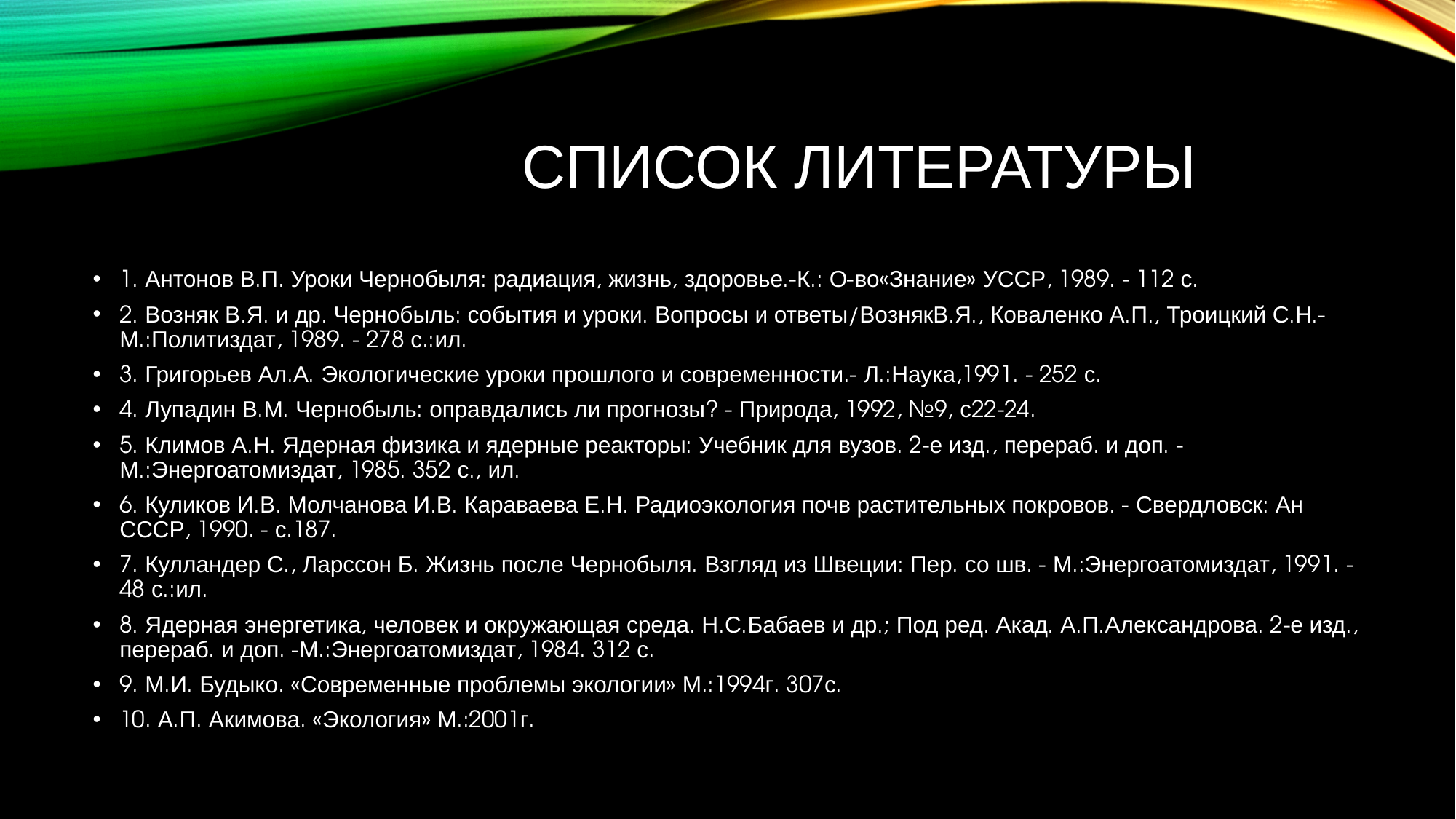

# Список литературы
1. Антонов В.П. Уроки Чернобыля: радиация, жизнь, здоровье.-К.: О-во«Знание» УССР, 1989. - 112 с.
2. Возняк В.Я. и др. Чернобыль: события и уроки. Вопросы и ответы/ВознякВ.Я., Коваленко А.П., Троицкий С.Н.-М.:Политиздат, 1989. - 278 с.:ил.
3. Григорьев Ал.А. Экологические уроки прошлого и современности.- Л.:Наука,1991. - 252 с.
4. Лупадин В.М. Чернобыль: оправдались ли прогнозы? - Природа, 1992, №9, с22-24.
5. Климов А.Н. Ядерная физика и ядерные реакторы: Учебник для вузов. 2-е изд., перераб. и доп. - М.:Энергоатомиздат, 1985. 352 с., ил.
6. Куликов И.В. Молчанова И.В. Караваева Е.Н. Радиоэкология почв растительных покровов. - Свердловск: Ан СССР, 1990. - с.187.
7. Кулландер С., Ларссон Б. Жизнь после Чернобыля. Взгляд из Швеции: Пер. со шв. - М.:Энергоатомиздат, 1991. -48 с.:ил.
8. Ядерная энергетика, человек и окружающая среда. Н.С.Бабаев и др.; Под ред. Акад. А.П.Александрова. 2-е изд., перераб. и доп. -М.:Энергоатомиздат, 1984. 312 с.
9. М.И. Будыко. «Современные проблемы экологии» М.:1994г. 307с.
10. А.П. Акимова. «Экология» М.:2001г.